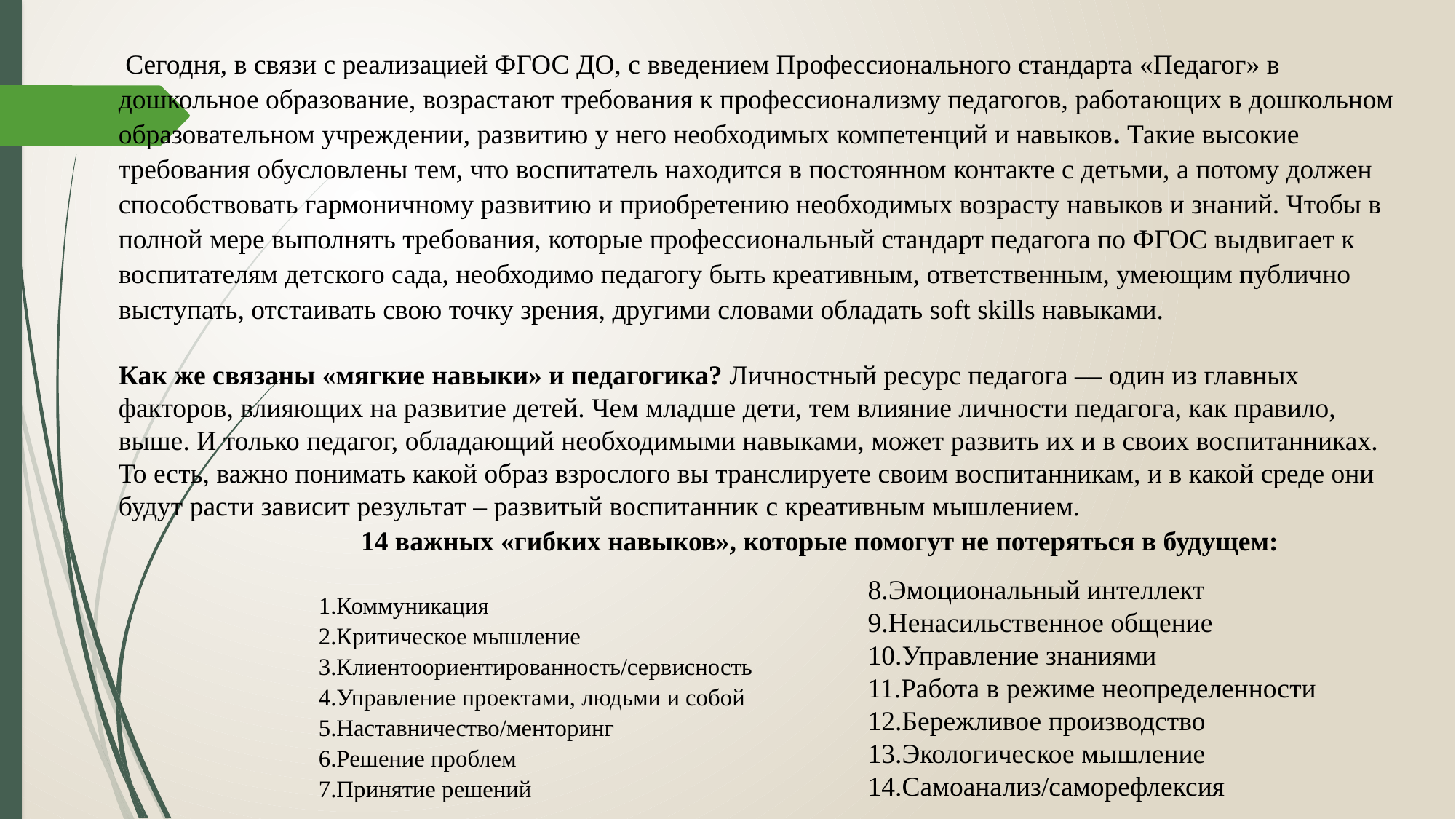

Сегодня, в связи с реализацией ФГОС ДО, с введением Профессионального стандарта «Педагог» в дошкольное образование, возрастают требования к профессионализму педагогов, работающих в дошкольном образовательном учреждении, развитию у него необходимых компетенций и навыков. Такие высокие требования обусловлены тем, что воспитатель находится в постоянном контакте с детьми, а потому должен способствовать гармоничному развитию и приобретению необходимых возрасту навыков и знаний. Чтобы в полной мере выполнять требования, которые профессиональный стандарт педагога по ФГОС выдвигает к воспитателям детского сада, необходимо педагогу быть креативным, ответственным, умеющим публично выступать, отстаивать свою точку зрения, другими словами обладать soft skills навыками.

Как же связаны «мягкие навыки» и педагогика? Личностный ресурс педагога — один из главных факторов, влияющих на развитие детей. Чем младше дети, тем влияние личности педагога, как правило, выше. И только педагог, обладающий необходимыми навыками, может развить их и в своих воспитанниках.
То есть, важно понимать какой образ взрослого вы транслируете своим воспитанникам, и в какой среде они будут расти зависит результат – развитый воспитанник с креативным мышлением.
                14 важных «гибких навыков», которые помогут не потеряться в будущем:
8.Эмоциональный интеллект
9.Ненасильственное общение
10.Управление знаниями
11.Работа в режиме неопределенности
12.Бережливое производство
13.Экологическое мышление
14.Самоанализ/саморефлексия
1.Коммуникация
2.Критическое мышление
3.Клиентоориентированность/сервисность
4.Управление проектами, людьми и собой
5.Наставничество/менторинг
6.Решение проблем
7.Принятие решений